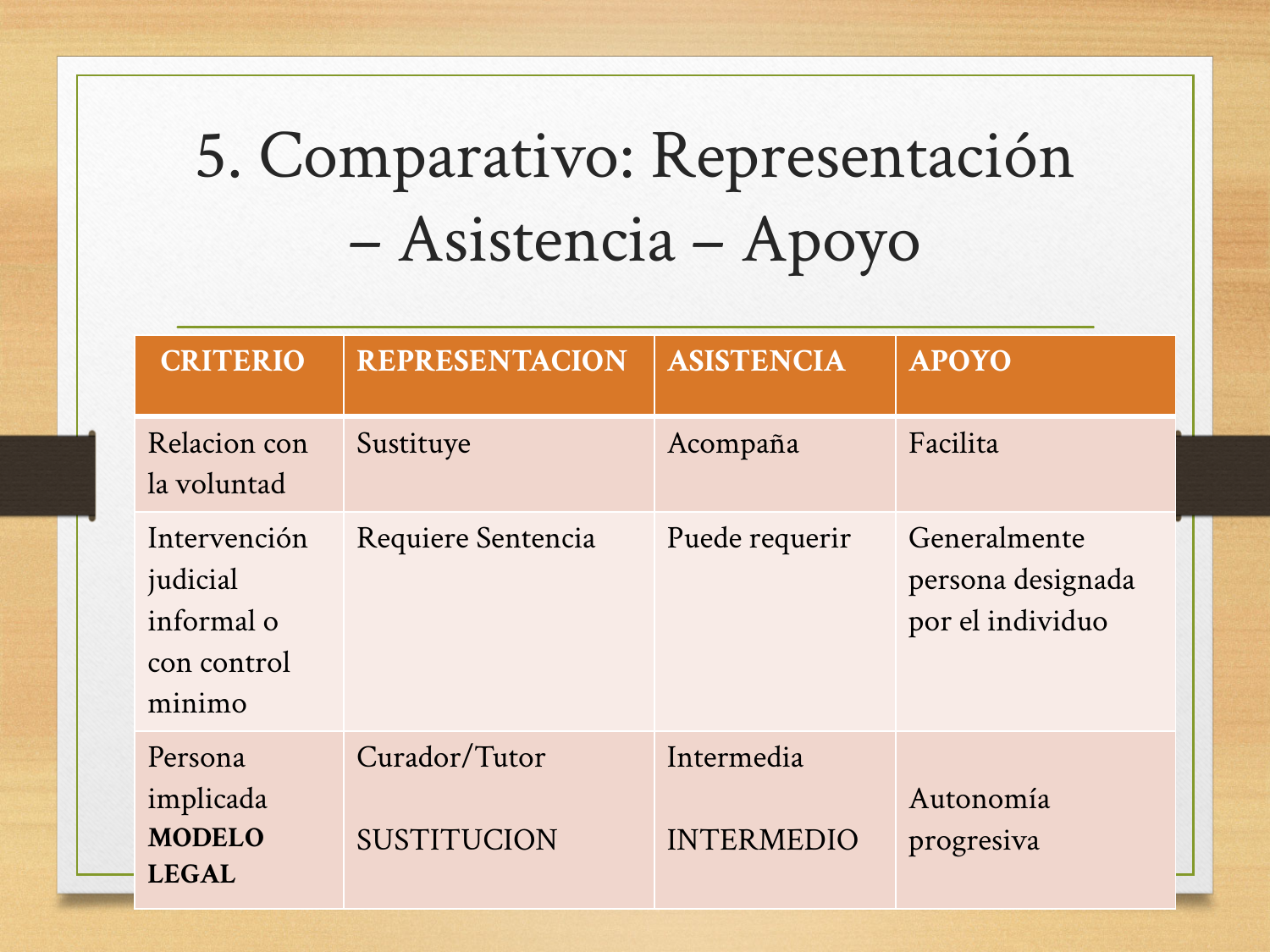

# 5. Comparativo: Representación – Asistencia – Apoyo
| CRITERIO | REPRESENTACION | ASISTENCIA | APOYO |
| --- | --- | --- | --- |
| Relacion con la voluntad | Sustituye | Acompaña | Facilita |
| Intervención judicial informal o con control minimo | Requiere Sentencia | Puede requerir | Generalmente persona designada por el individuo |
| Persona implicada MODELO LEGAL | Curador/Tutor SUSTITUCION | Intermedia INTERMEDIO | Autonomía progresiva |